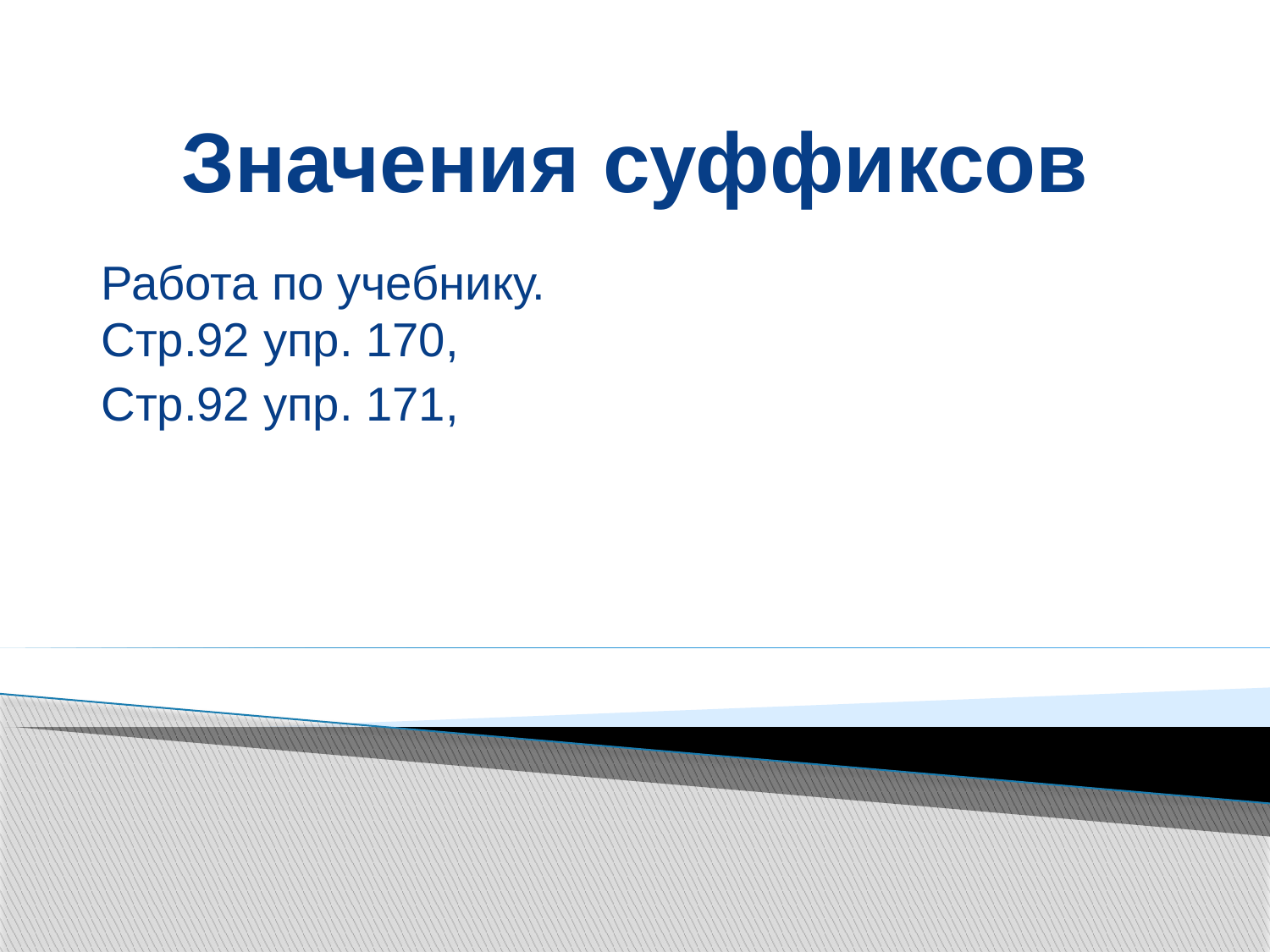

# Значения суффиксов
Работа по учебнику.
Стр.92 упр. 170,
Стр.92 упр. 171,